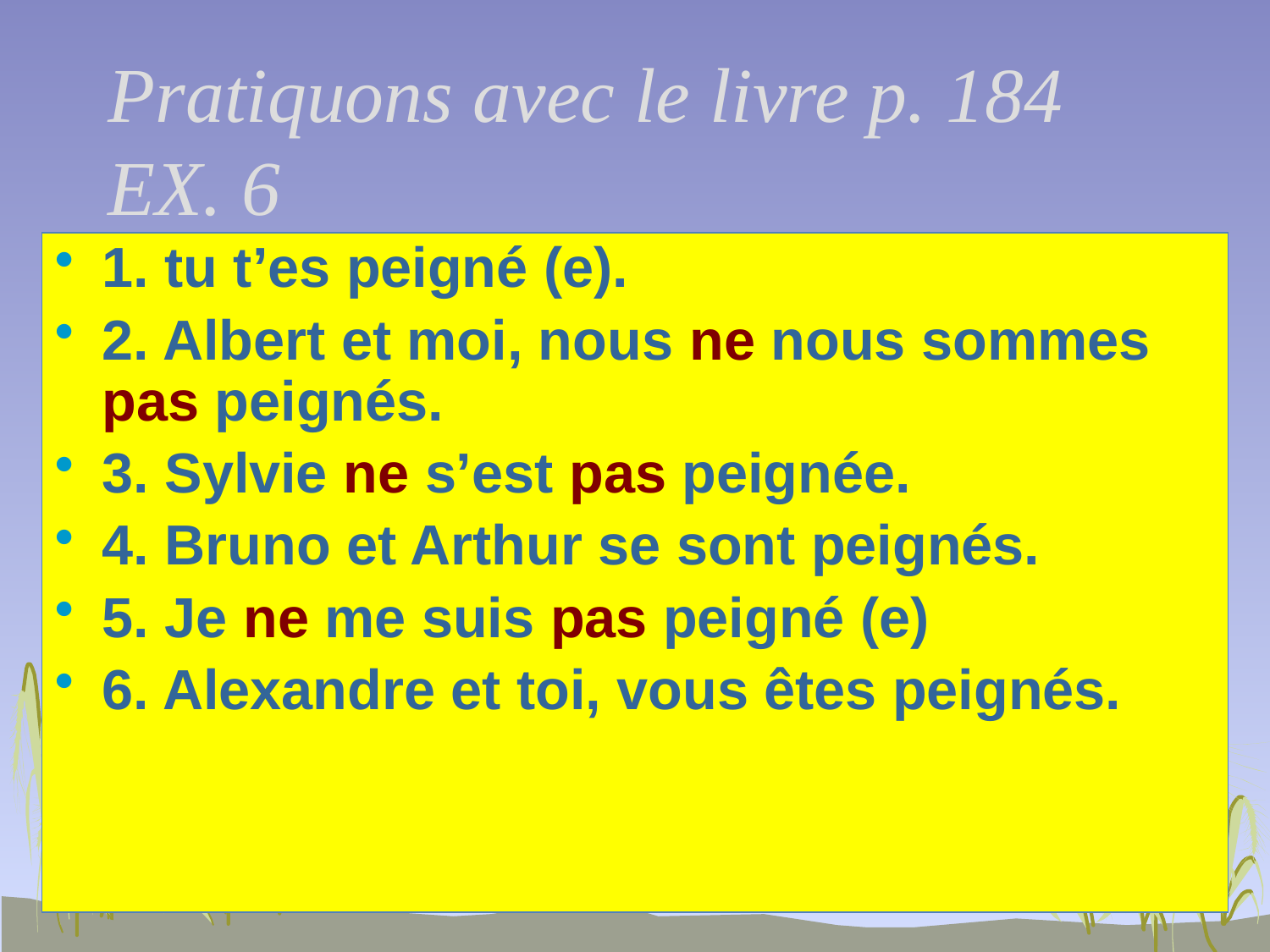

# Pratiquons avec le livre p. 184 EX. 6
1. tu t’es peigné (e).
2. Albert et moi, nous ne nous sommes pas peignés.
3. Sylvie ne s’est pas peignée.
4. Bruno et Arthur se sont peignés.
5. Je ne me suis pas peigné (e)
6. Alexandre et toi, vous êtes peignés.